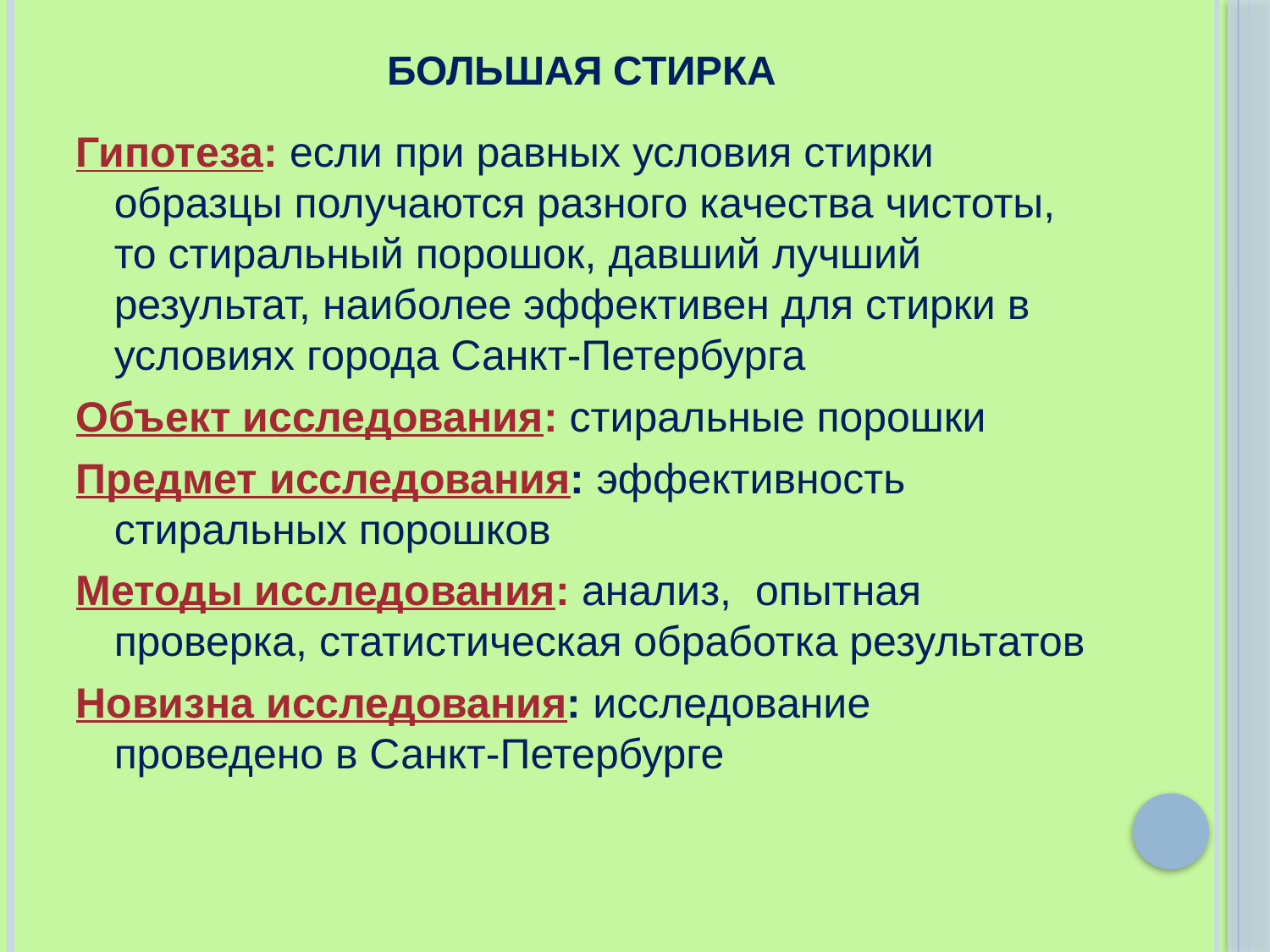

# Большая стирка
Гипотеза: если при равных условия стирки образцы получаются разного качества чистоты, то стиральный порошок, давший лучший результат, наиболее эффективен для стирки в условиях города Санкт-Петербурга
Объект исследования: стиральные порошки
Предмет исследования: эффективность стиральных порошков
Методы исследования: анализ,  опытная проверка, статистическая обработка результатов
Новизна исследования: исследование проведено в Санкт-Петербурге